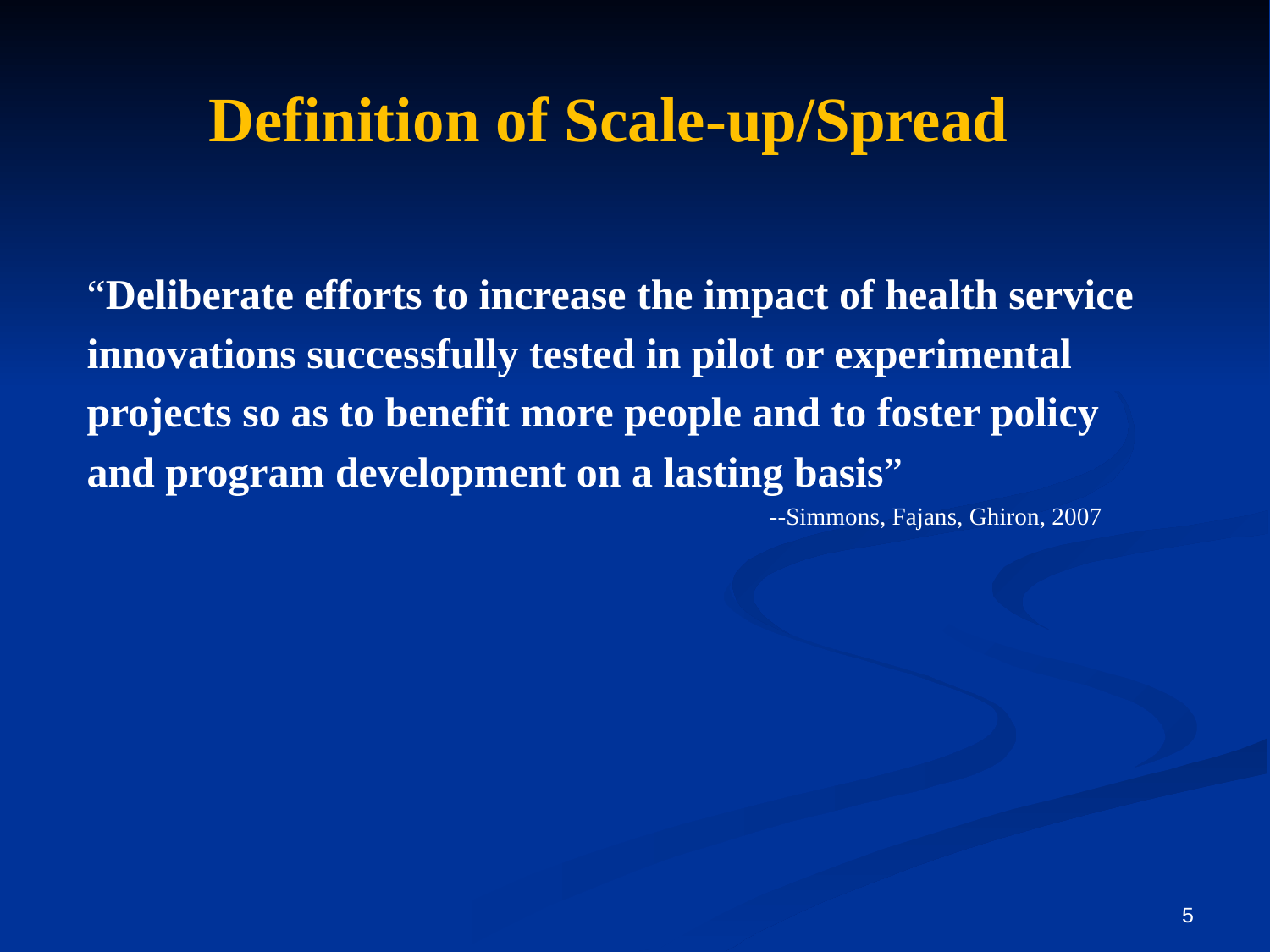

# Definition of Scale-up/Spread

“Deliberate efforts to increase the impact of health service
innovations successfully tested in pilot or experimental
projects so as to benefit more people and to foster policy
and program development on a lasting basis”
						--Simmons, Fajans, Ghiron, 2007
5